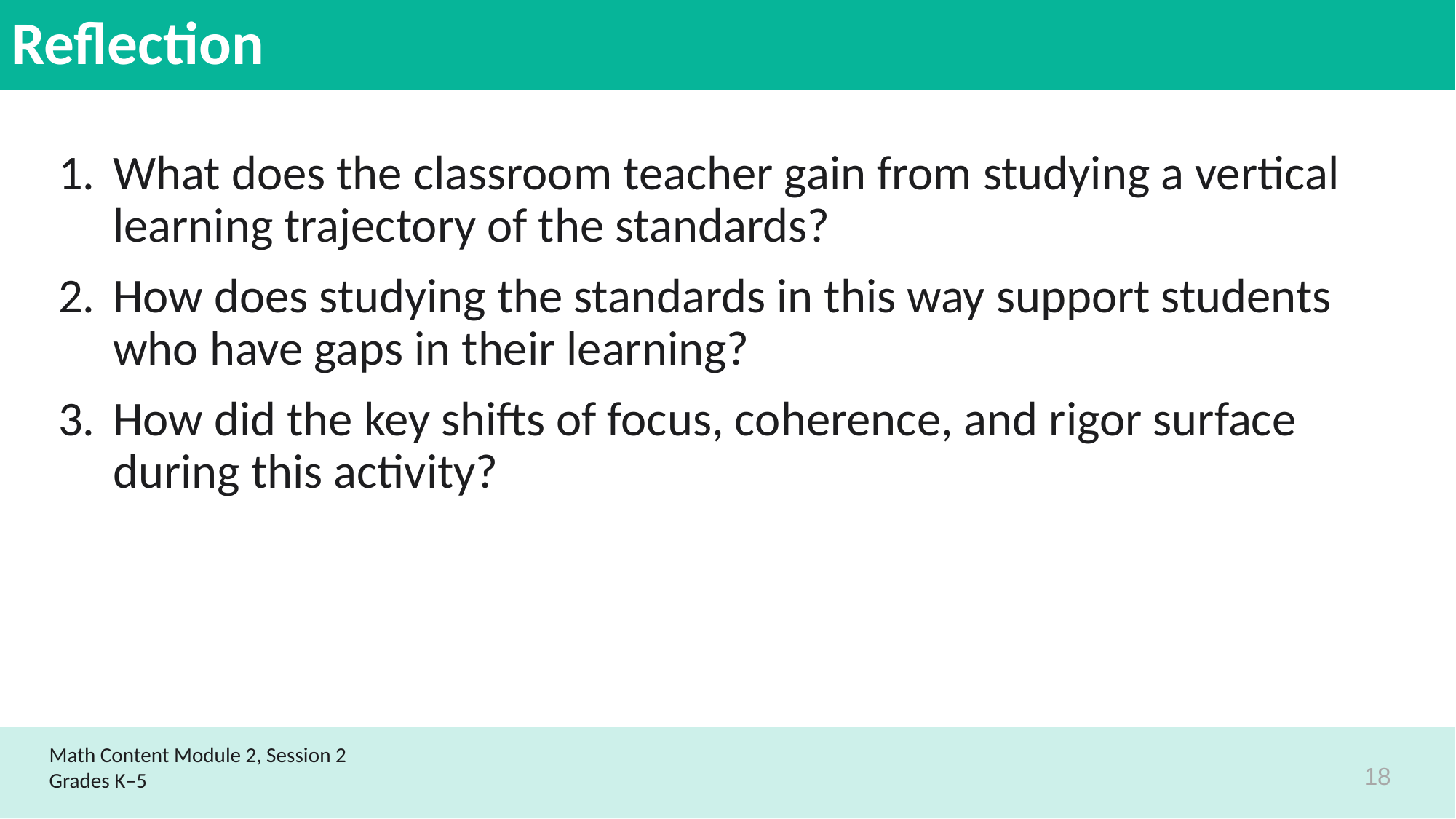

# Reflection
What does the classroom teacher gain from studying a vertical learning trajectory of the standards?
How does studying the standards in this way support students who have gaps in their learning?
How did the key shifts of focus, coherence, and rigor surface during this activity?
Math Content Module 2, Session 2
Grades K–5
18